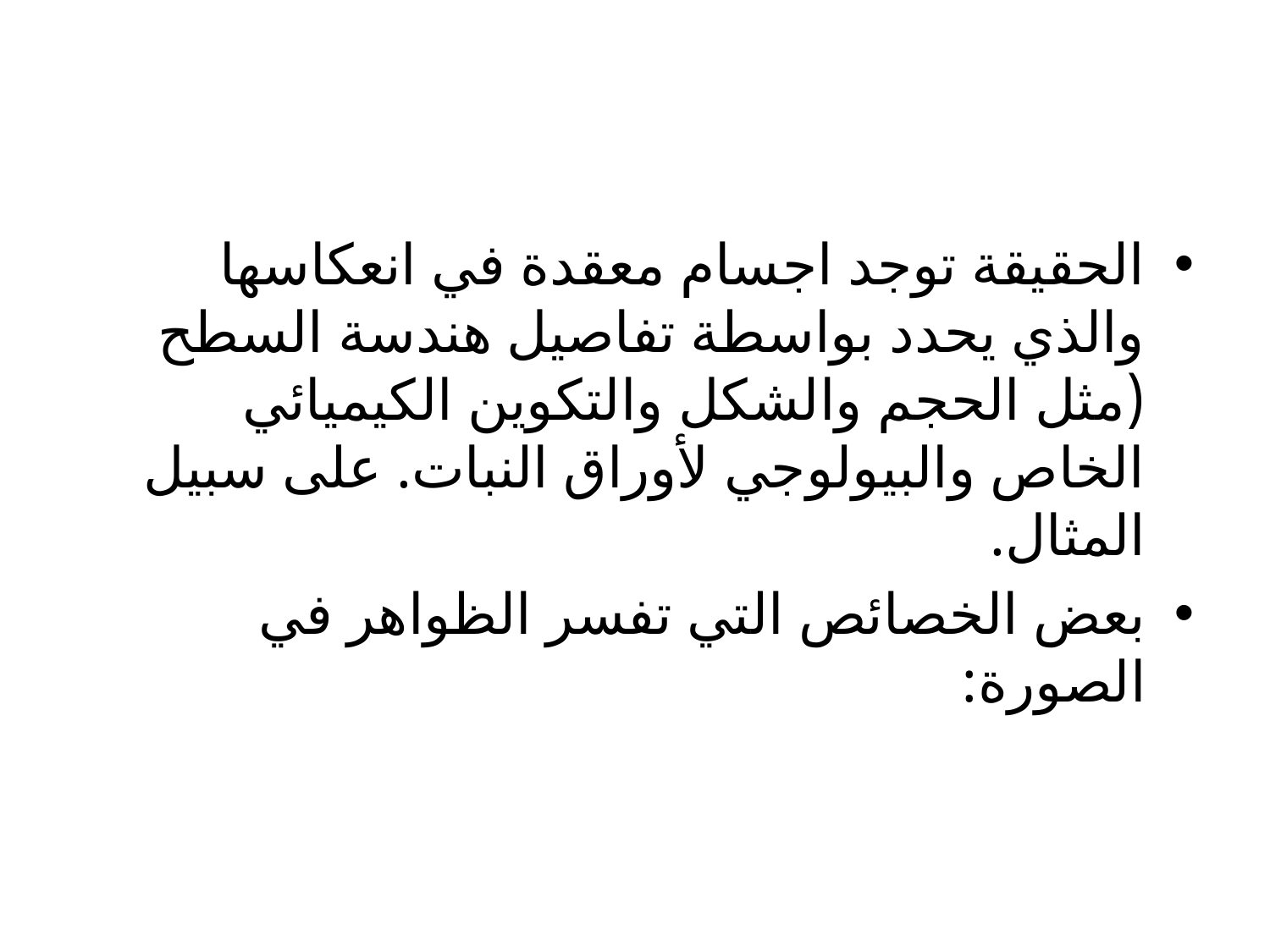

الحقيقة توجد اجسام معقدة في انعكاسها والذي يحدد بواسطة تفاصيل هندسة السطح (مثل الحجم والشكل والتكوين الكيميائي الخاص والبيولوجي لأوراق النبات. على سبيل المثال.
بعض الخصائص التي تفسر الظواهر في الصورة: